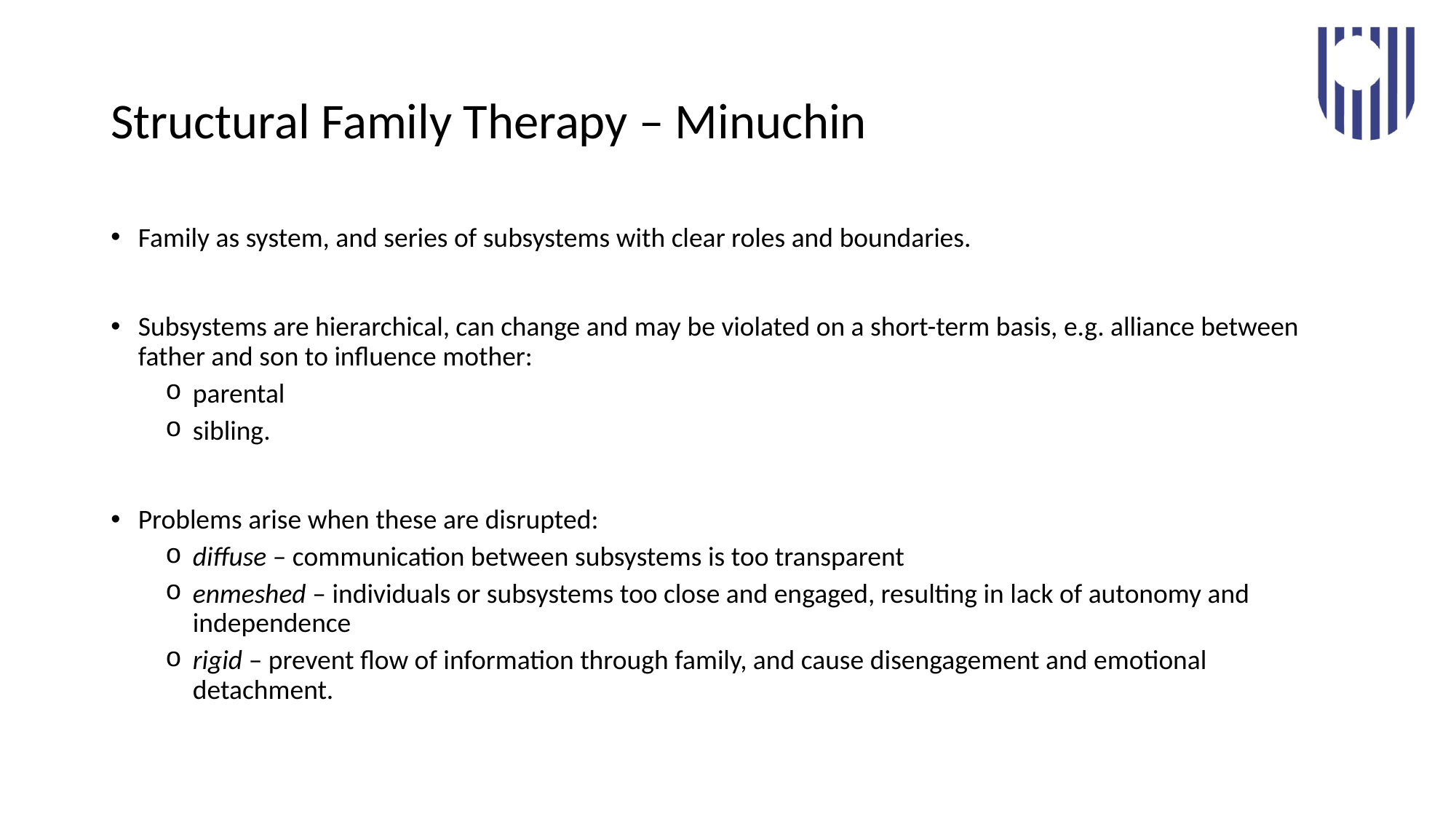

# Structural Family Therapy – Minuchin
Family as system, and series of subsystems with clear roles and boundaries.

Subsystems are hierarchical, can change and may be violated on a short-term basis, e.g. alliance between father and son to influence mother:
parental
sibling.

Problems arise when these are disrupted:
diffuse – communication between subsystems is too transparent
enmeshed – individuals or subsystems too close and engaged, resulting in lack of autonomy and independence
rigid – prevent flow of information through family, and cause disengagement and emotional detachment.